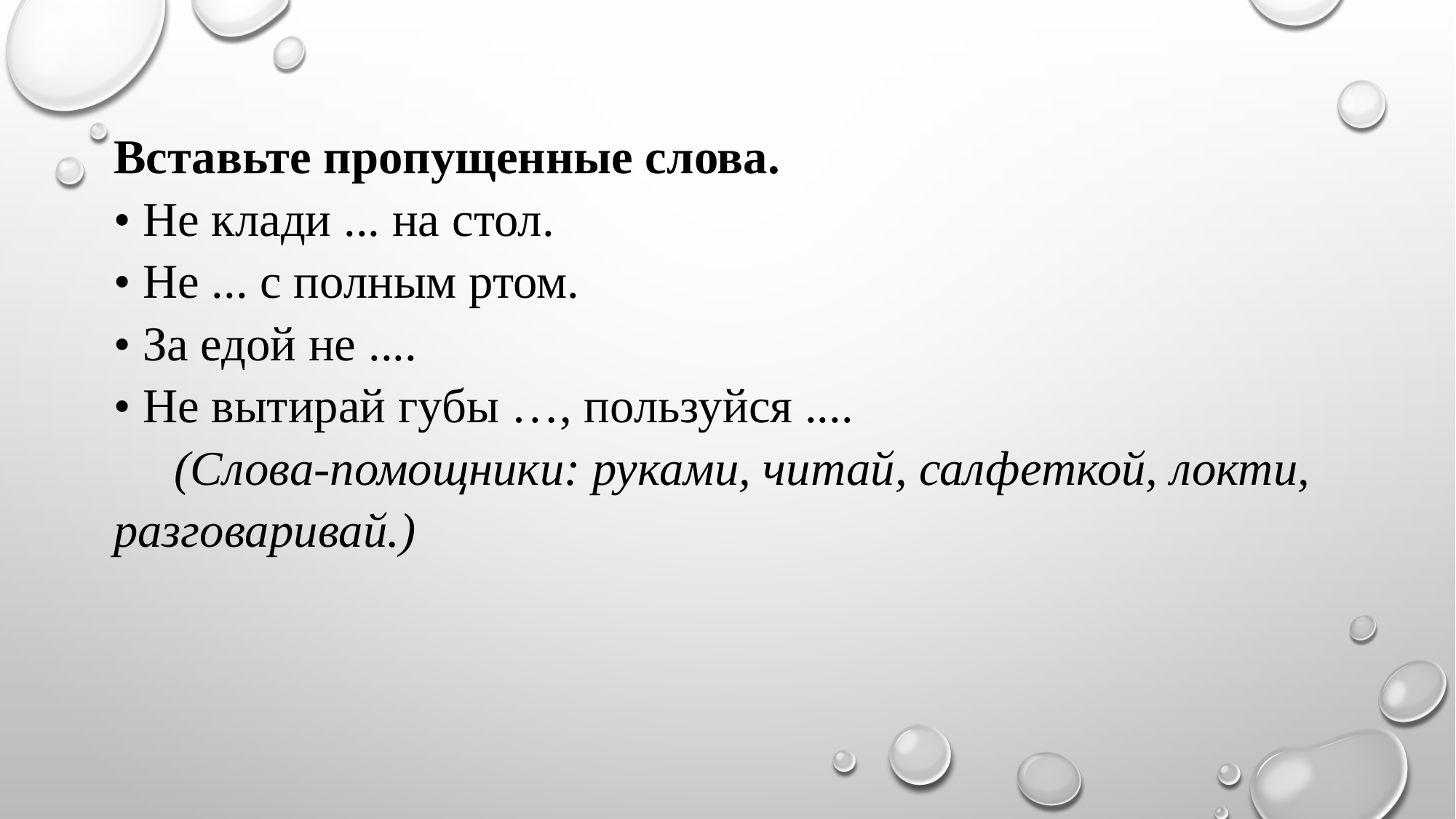

Вставьте пропущенные слова.
• Не клади ... на стол.
• Не ... с полным ртом.
• За едой не ....
• Не вытирай губы …, пользуйся ....
     (Слова-помощники: руками, читай, салфеткой, локти, разговаривай.)